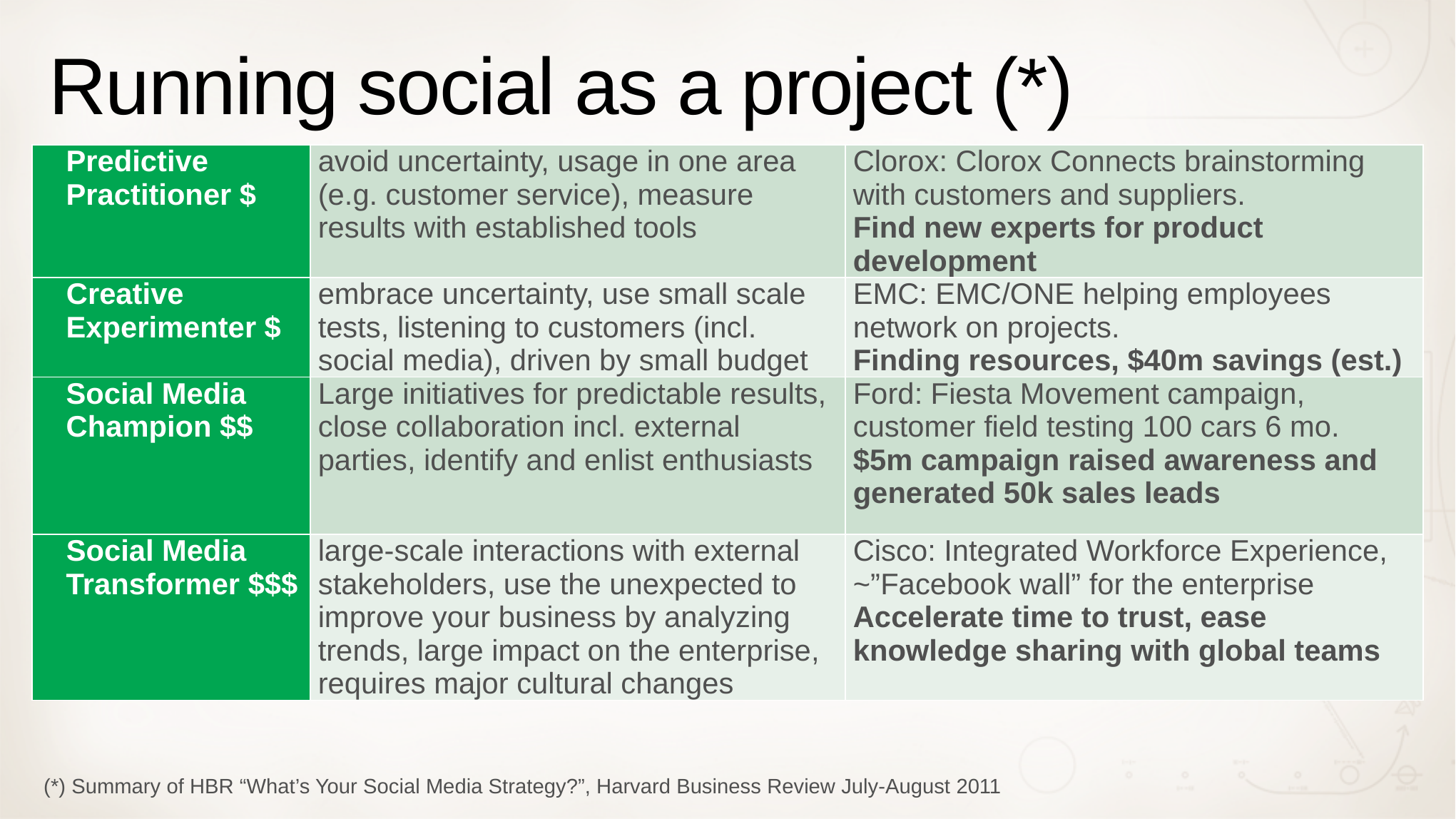

# Running social as a project (*)
| Predictive Practitioner $ | avoid uncertainty, usage in one area (e.g. customer service), measure results with established tools | Clorox: Clorox Connects brainstorming with customers and suppliers. Find new experts for product development |
| --- | --- | --- |
| Creative Experimenter $ | embrace uncertainty, use small scale tests, listening to customers (incl. social media), driven by small budget | EMC: EMC/ONE helping employees network on projects. Finding resources, $40m savings (est.) |
| Social Media Champion $$ | Large initiatives for predictable results, close collaboration incl. external parties, identify and enlist enthusiasts | Ford: Fiesta Movement campaign, customer field testing 100 cars 6 mo. $5m campaign raised awareness and generated 50k sales leads |
| Social Media Transformer $$$ | large-scale interactions with external stakeholders, use the unexpected to improve your business by analyzing trends, large impact on the enterprise, requires major cultural changes | Cisco: Integrated Workforce Experience, ~”Facebook wall” for the enterprise Accelerate time to trust, ease knowledge sharing with global teams |
(*) Summary of HBR “What’s Your Social Media Strategy?”, Harvard Business Review July-August 2011